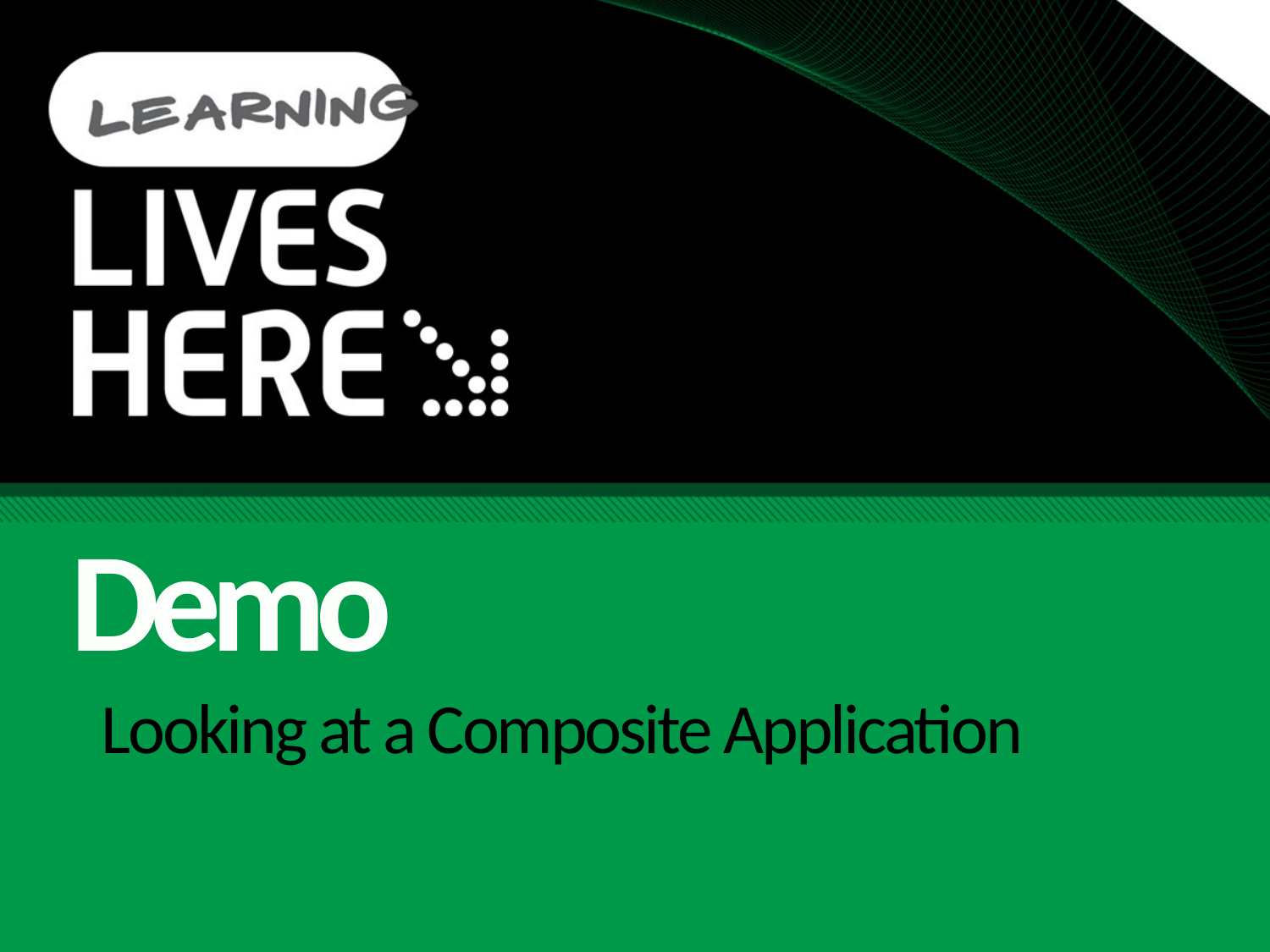

Demo
# Looking at a Composite Application